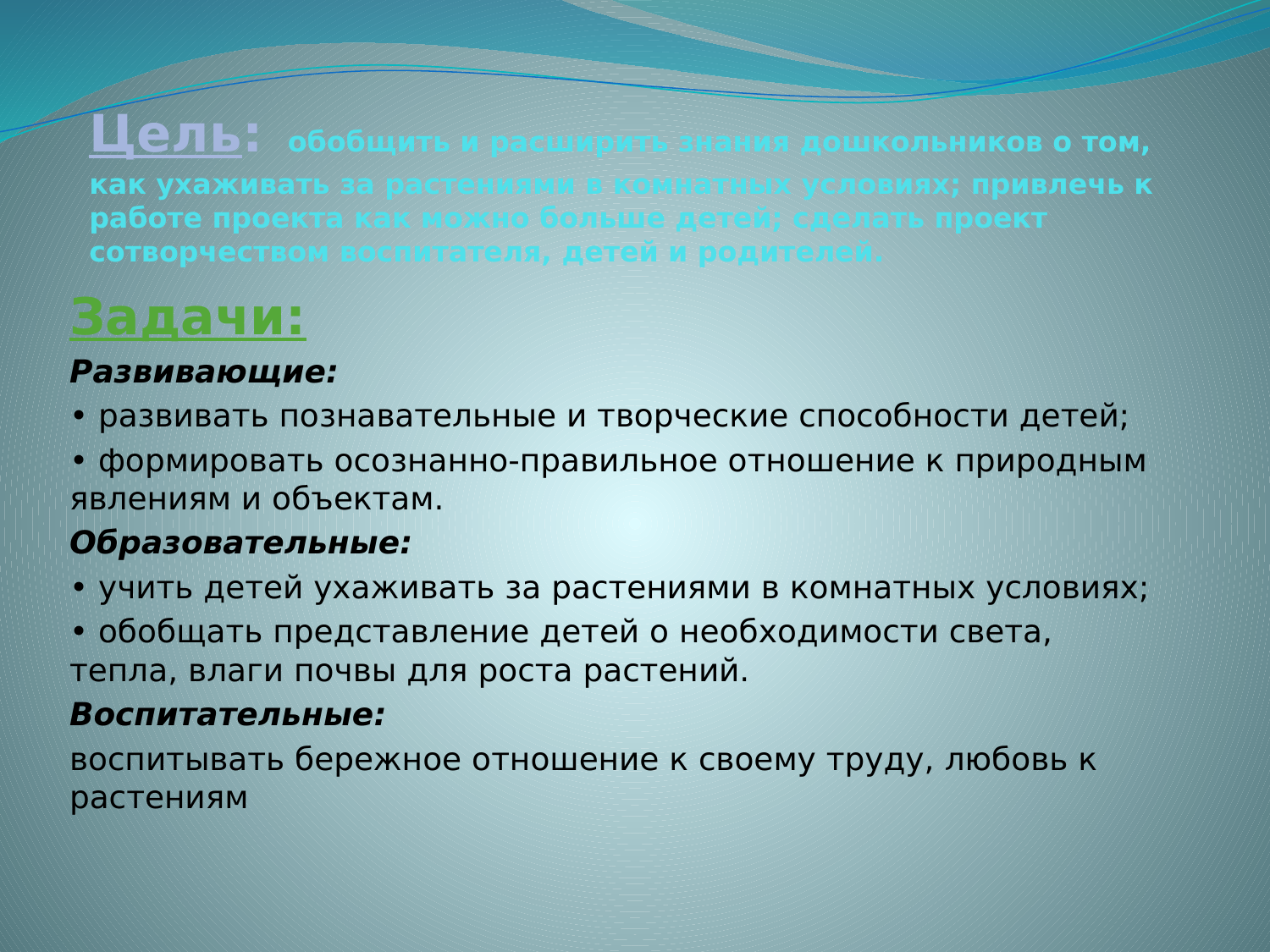

# Цель: обобщить и расширить знания дошкольников о том, как ухаживать за растениями в комнатных условиях; привлечь к работе проекта как можно больше детей; сделать проект сотворчеством воспитателя, детей и родителей.
Задачи:
Развивающие:
• развивать познавательные и творческие способности детей;
• формировать осознанно-правильное отношение к природным явлениям и объектам.
Образовательные:
• учить детей ухаживать за растениями в комнатных условиях;
• обобщать представление детей о необходимости света, тепла, влаги почвы для роста растений.
Воспитательные:
воспитывать бережное отношение к своему труду, любовь к растениям